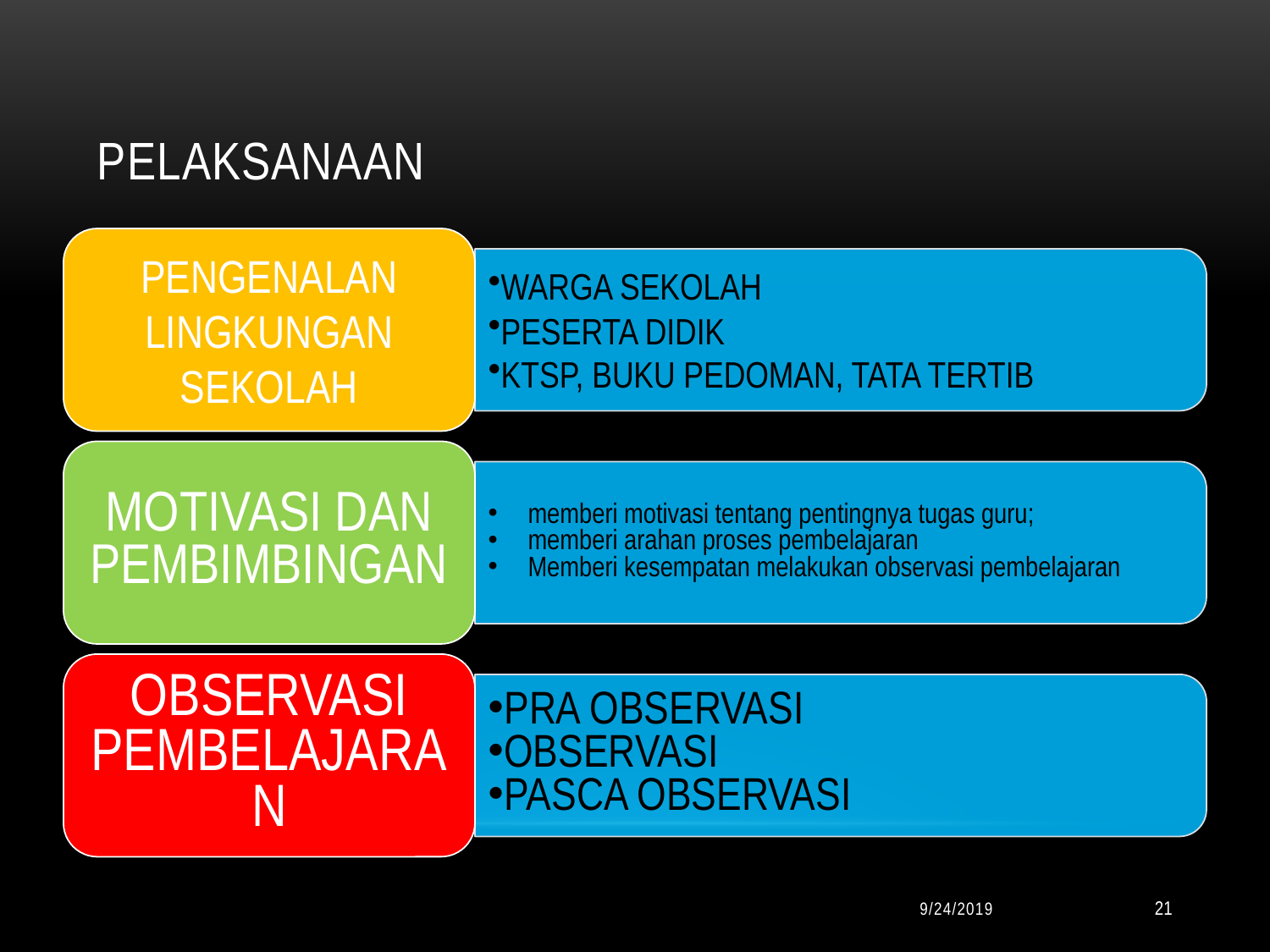

# PELAKSANAAN
PENGENALAN LINGKUNGAN SEKOLAH
WARGA SEKOLAH
PESERTA DIDIK
MOTIVASI DAN PEMBIMBINGAN
memberi motivasi tentang pentingnya tugas guru;
memberi arahan proses pembelajaran
OBSERVASI PEMBELAJARAN
PRA OBSERVASI
OBSERVASI
KTSP, BUKU PEDOMAN, TATA TERTIB
Memberi kesempatan melakukan observasi pembelajaran
PASCA OBSERVASI
9/24/2019
21